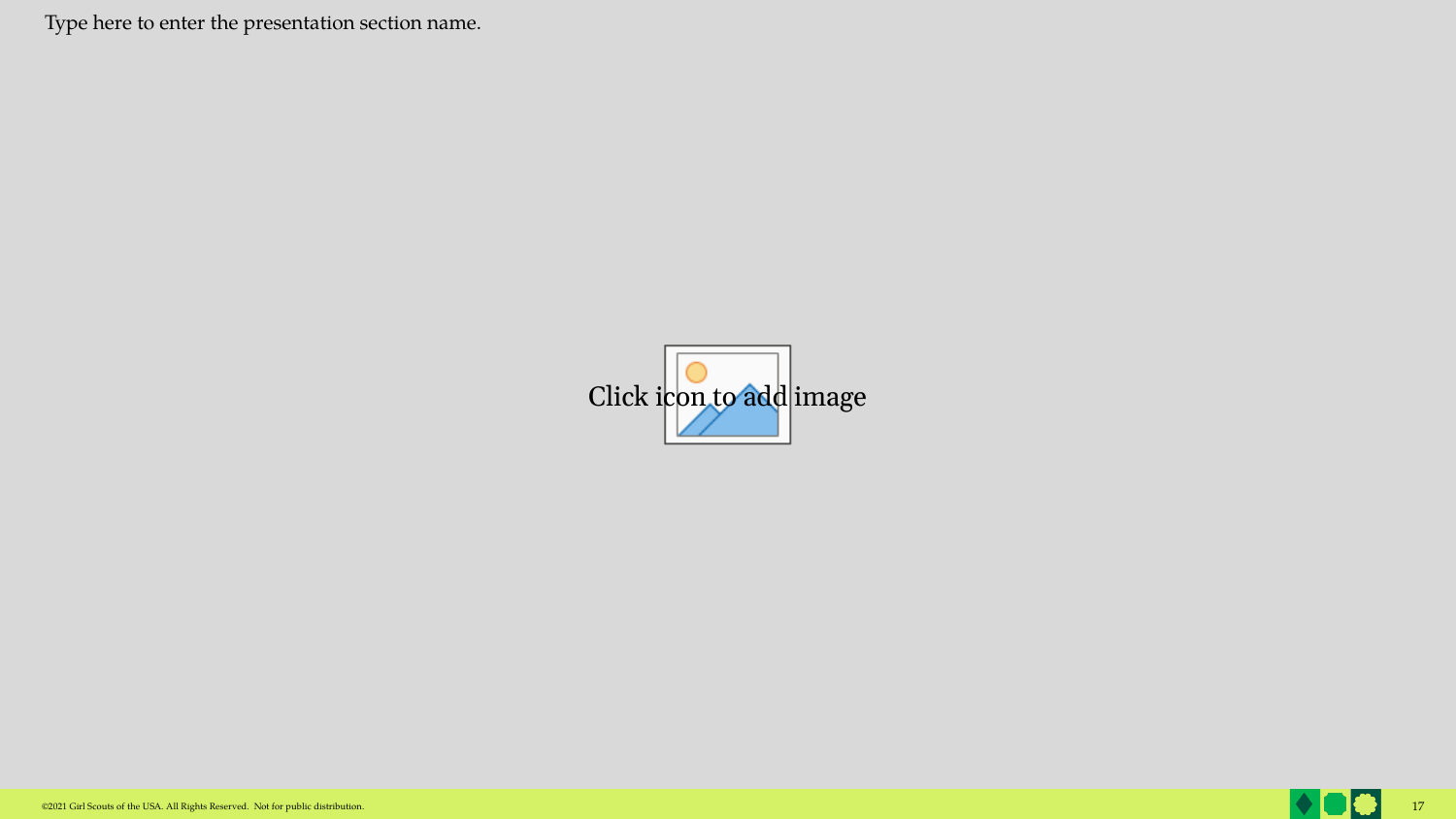

Type here to enter the presentation section name.
17
©2021 Girl Scouts of the USA. All Rights Reserved.  Not for public distribution.